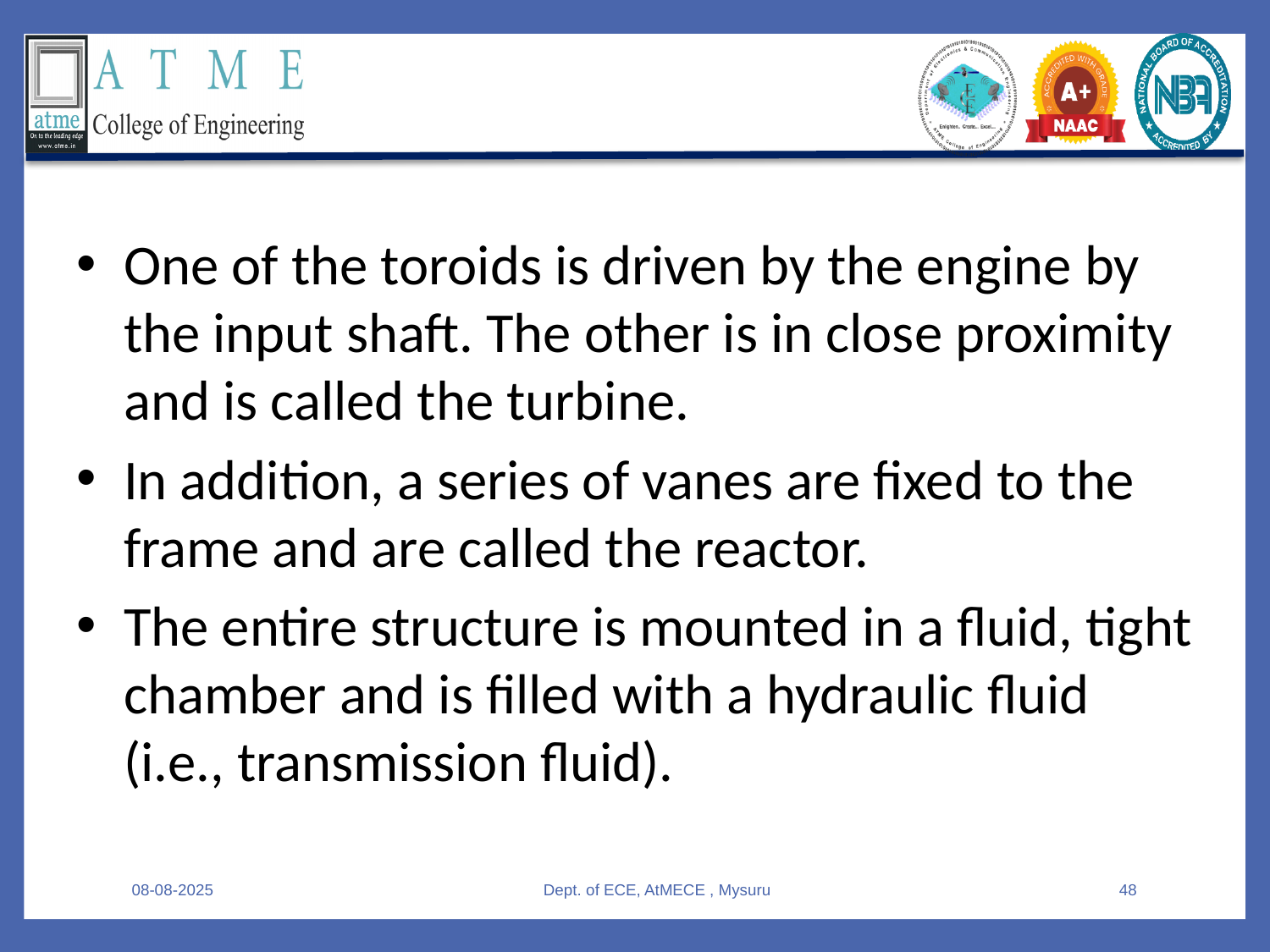

One of the toroids is driven by the engine by the input shaft. The other is in close proximity and is called the turbine.
In addition, a series of vanes are fixed to the frame and are called the reactor.
The entire structure is mounted in a fluid, tight chamber and is filled with a hydraulic fluid (i.e., transmission fluid).
08-08-2025
Dept. of ECE, AtMECE , Mysuru
48